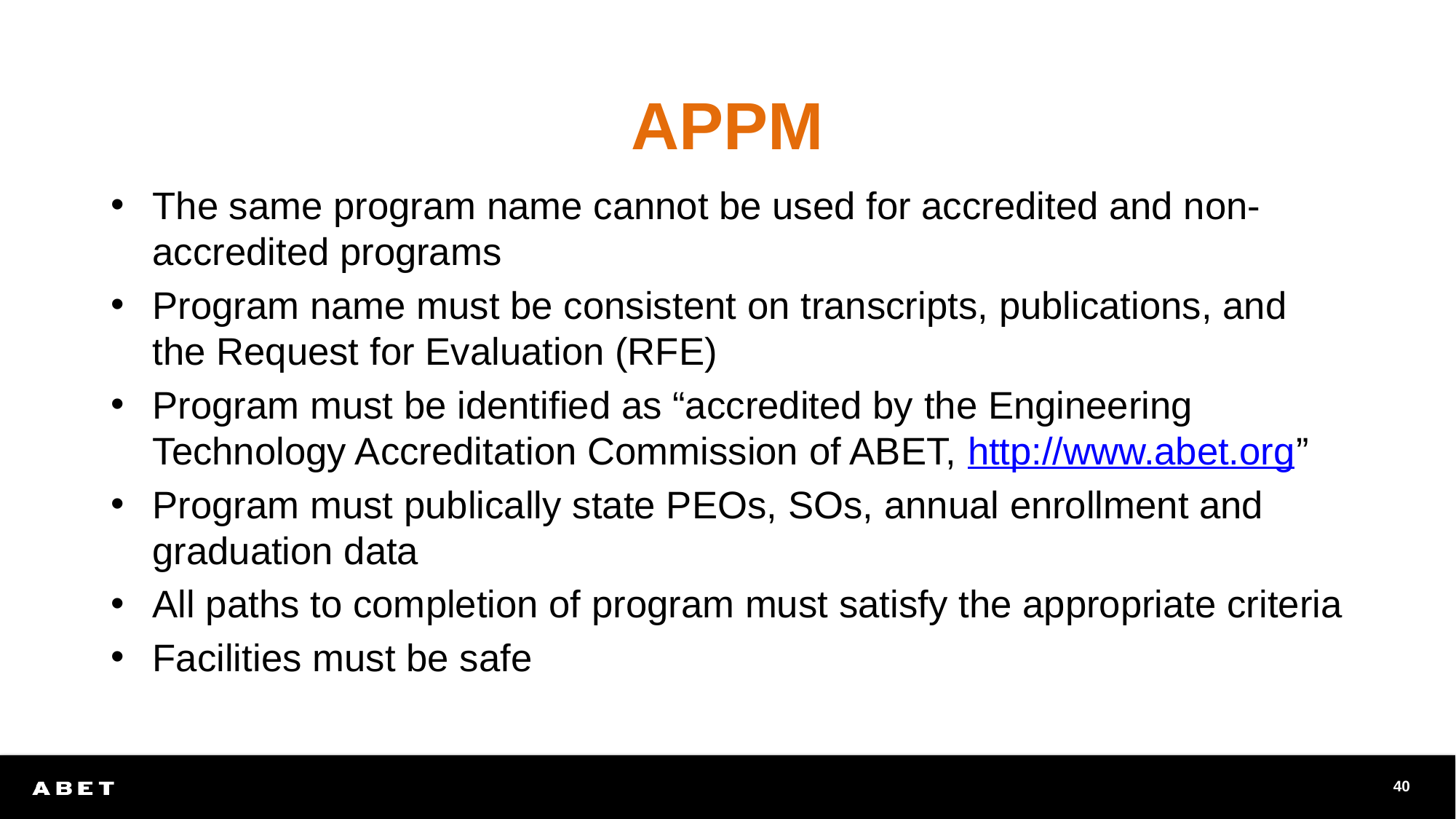

# APPM
The same program name cannot be used for accredited and non-accredited programs
Program name must be consistent on transcripts, publications, and the Request for Evaluation (RFE)
Program must be identified as “accredited by the Engineering Technology Accreditation Commission of ABET, http://www.abet.org”
Program must publically state PEOs, SOs, annual enrollment and graduation data
All paths to completion of program must satisfy the appropriate criteria
Facilities must be safe